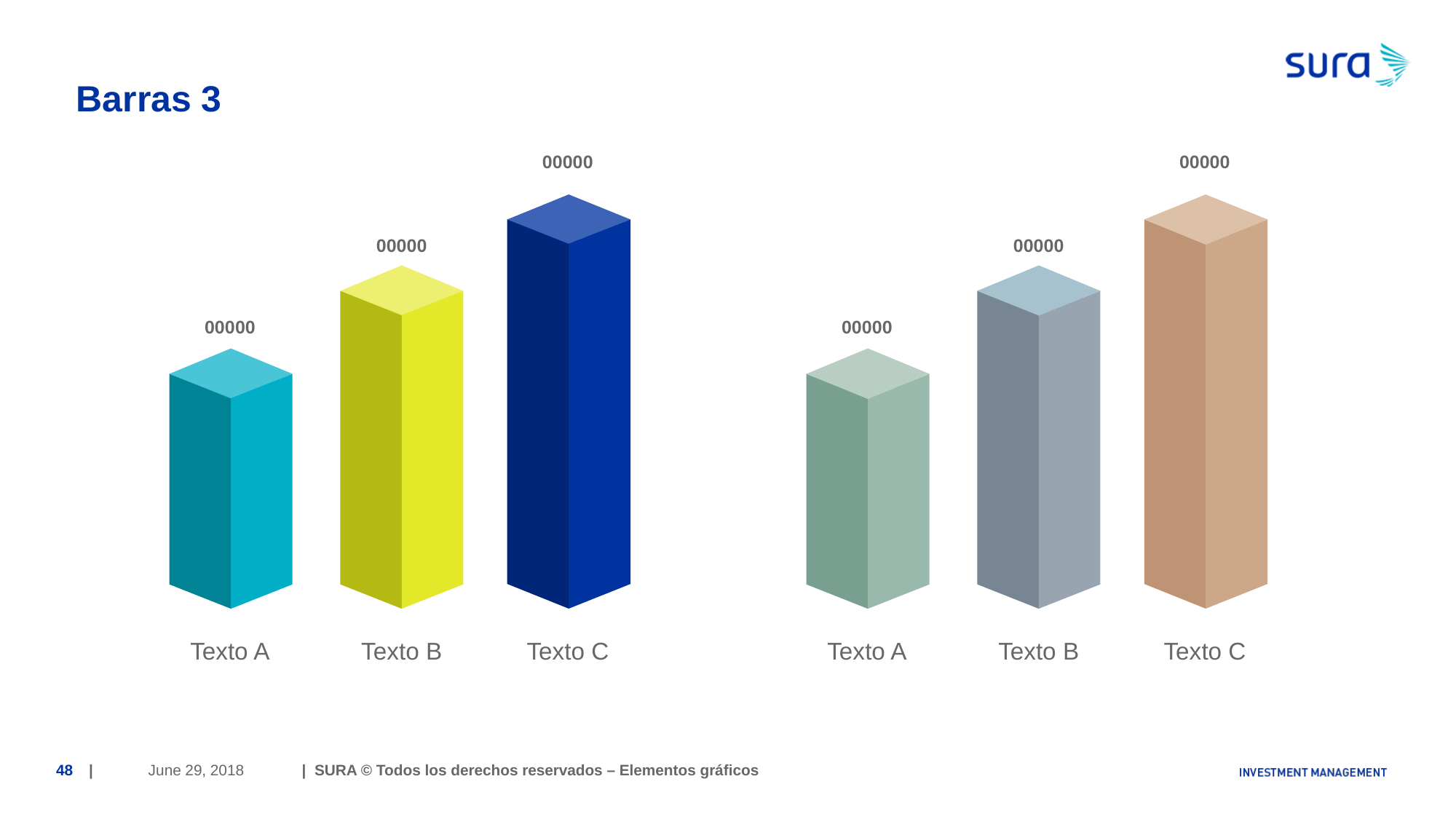

# Barras 3
00000
00000

00000
00000

00000
00000

Texto A
Texto B
Texto C
Texto A
Texto B
Texto C
June 29, 2018
48
|                                                  |  SURA © Todos los derechos reservados – Elementos gráficos